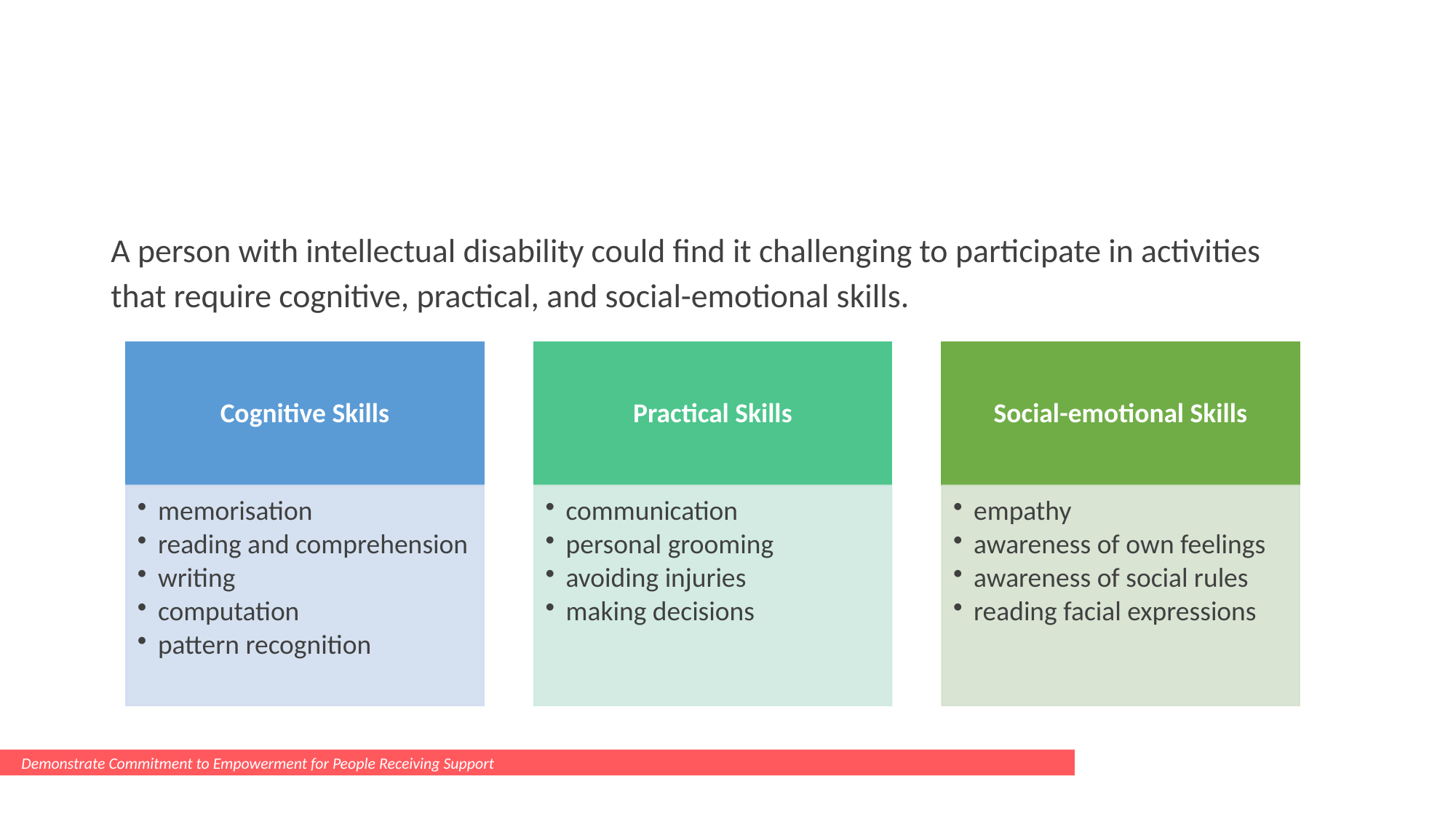

#
A person with intellectual disability could find it challenging to participate in activities that require cognitive, practical, and social-emotional skills.
Cognitive Skills
memorisation
reading and comprehension
writing
computation
pattern recognition
Practical Skills
communication
personal grooming
avoiding injuries
making decisions
Social-emotional Skills
empathy
awareness of own feelings
awareness of social rules
reading facial expressions
Demonstrate Commitment to Empowerment for People Receiving Support